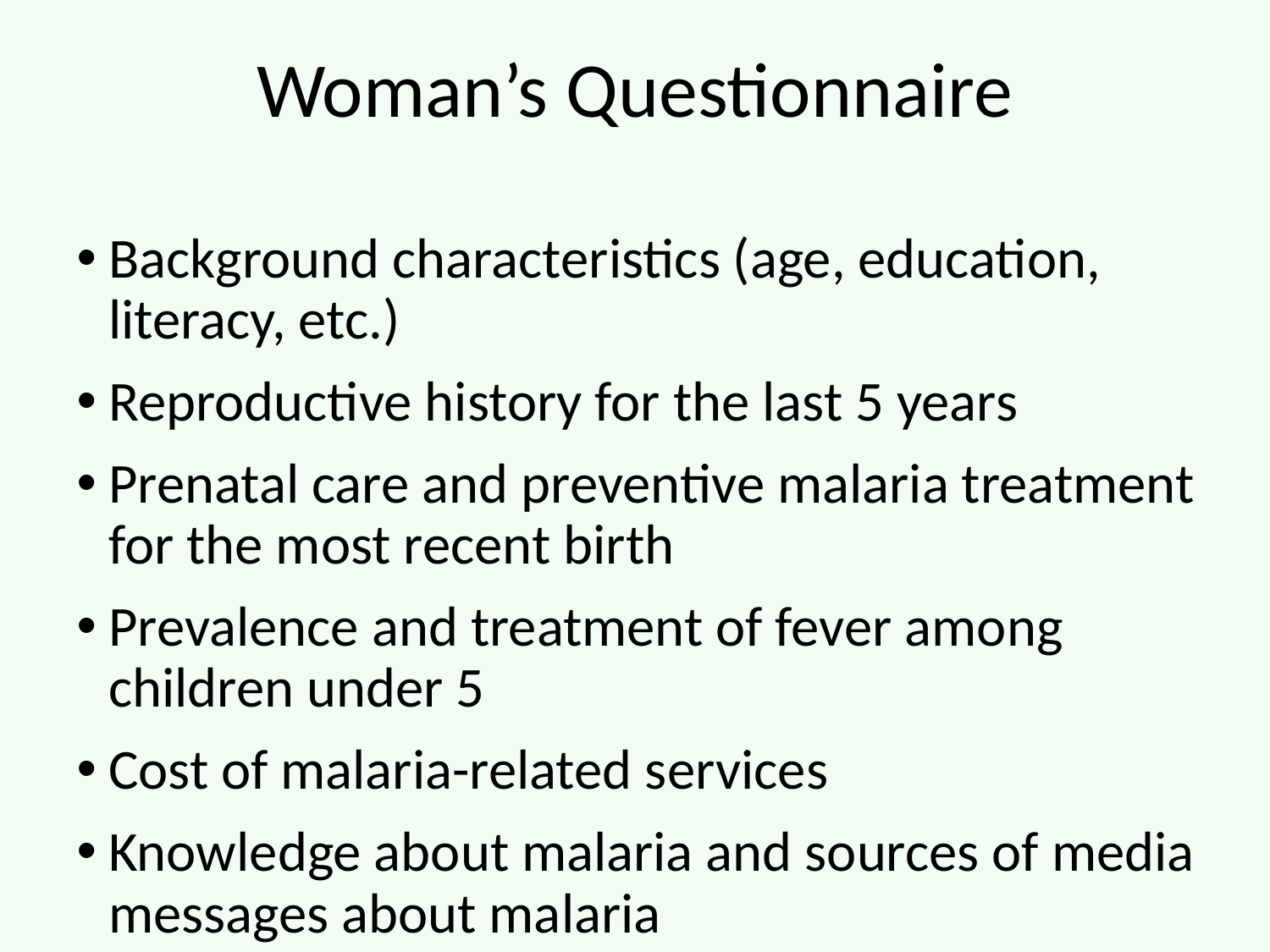

# Woman’s Questionnaire
Background characteristics (age, education, literacy, etc.)
Reproductive history for the last 5 years
Prenatal care and preventive malaria treatment for the most recent birth
Prevalence and treatment of fever among children under 5
Cost of malaria-related services
Knowledge about malaria and sources of media messages about malaria